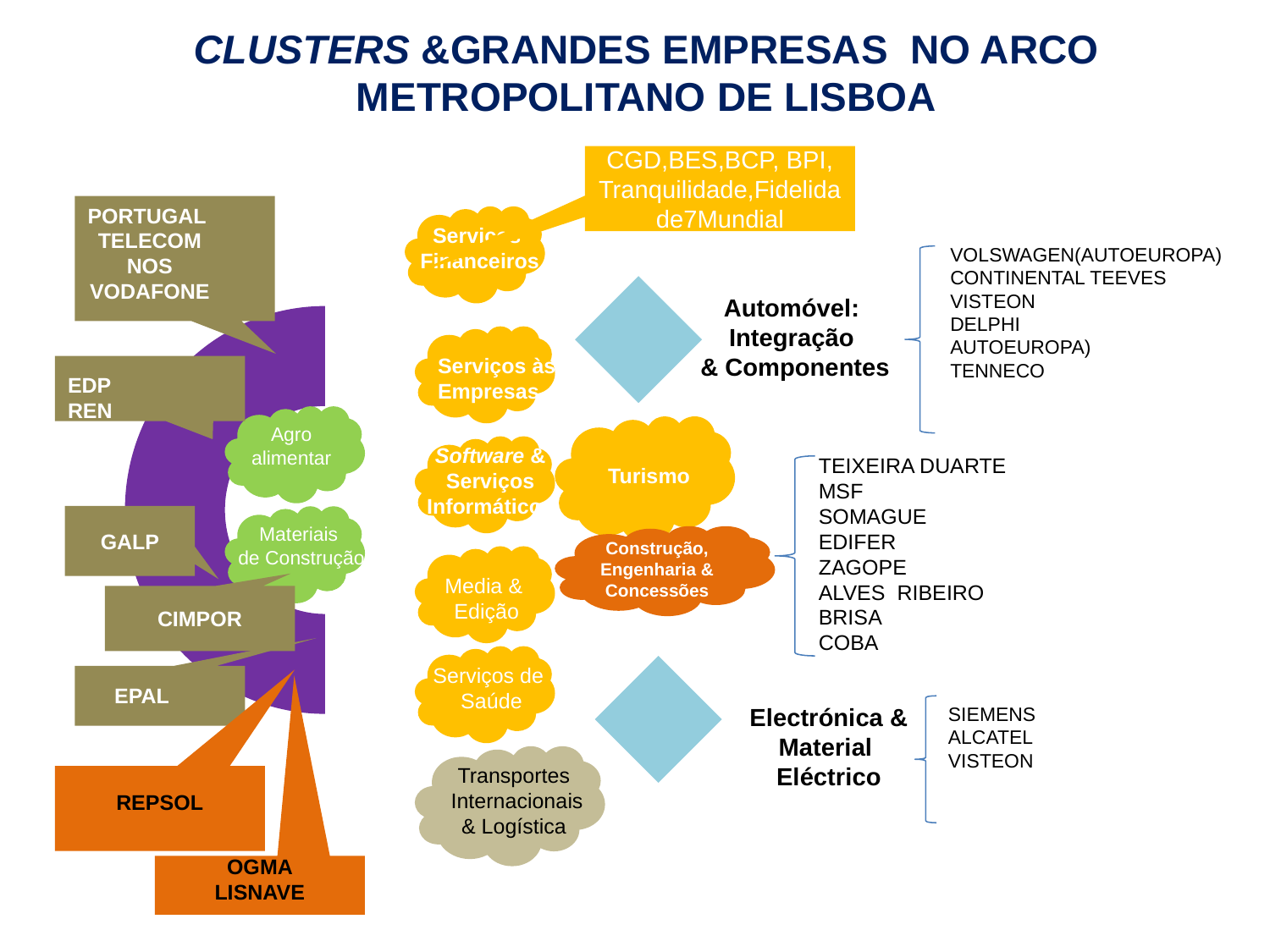

# CLUSTERS &GRANDES EMPRESAS  NO ARCO METROPOLITANO DE LISBOA
CGD,BES,BCP, BPI, Tranquilidade,Fidelidade7Mundial
Portugal
Telecom
nos
Vodafone

Serviços
Financeiros
VOLSWAGEN(AUTOEUROPA)
CONTINENTAL TEEVES
VISTEON
DELPHI
AUTOEUROPA)
TENNECO

Automóvel:
Integração
 & Componentes

Serviços às
Empresas

Edp
ren

Agro
alimentar

Software &
Serviços
Informáticos

TEIXEIRA DUARTE
MSF
SOMAGUE
EDIFER
ZAGOPE
ALVES  RIBEIRO
BRISA
COBA
Turismo

galp

Materiais
de Construção
Construção, Engenharia & Concessões

Media &
Edição
CIMPOR

Serviços de
 Saúde

epal
Electrónica &
Material
Eléctrico

SIEMENS
ALCATEL
VISTEON

Transportes
 Internacionais
& Logística

REPSOL

OGMA
LISNAVE